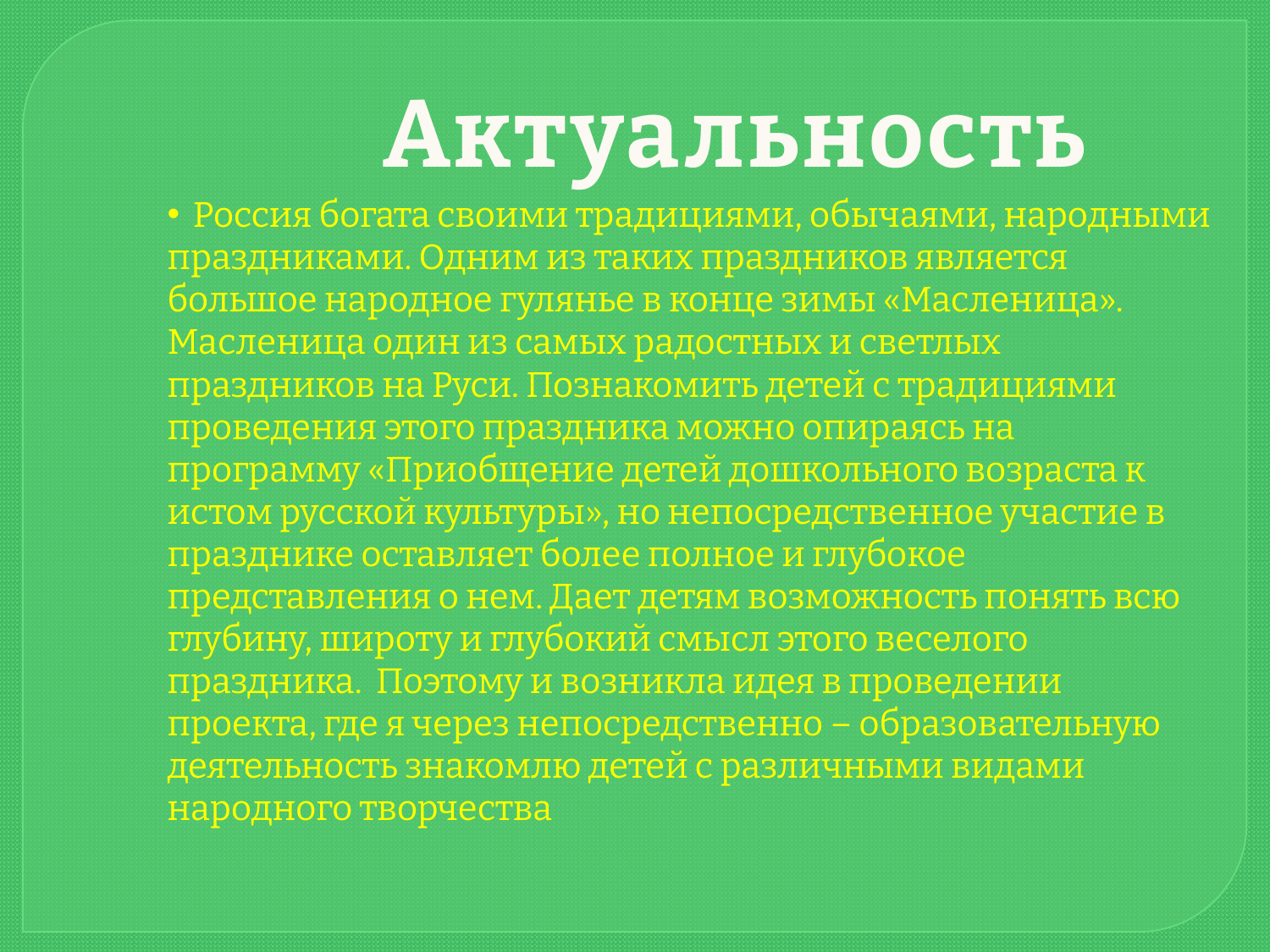

Актуальность
  Россия богата своими традициями, обычаями, народными праздниками. Одним из таких праздников является большое народное гулянье в конце зимы «Масленица». Масленица один из самых радостных и светлых праздников на Руси. Познакомить детей с традициями проведения этого праздника можно опираясь на программу «Приобщение детей дошкольного возраста к истом русской культуры», но непосредственное участие в празднике оставляет более полное и глубокое представления о нем. Дает детям возможность понять всю глубину, широту и глубокий смысл этого веселого  праздника.  Поэтому и возникла идея в проведении   проекта, где я через непосредственно – образовательную деятельность знакомлю детей с различными видами народного творчества